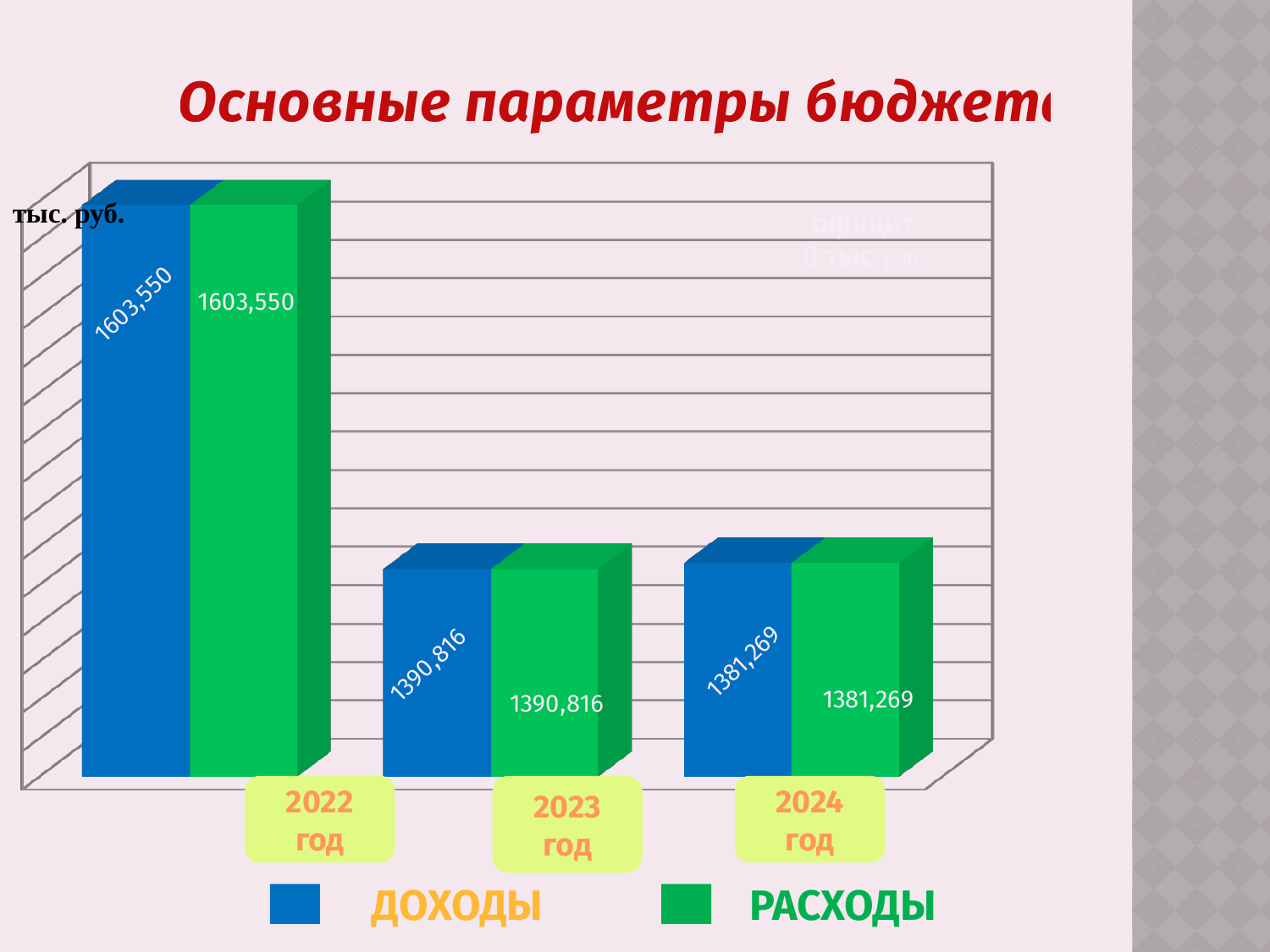

Основные параметры бюджета

[unsupported chart]

тыс. руб.
официт
0 тыс. руб.
2022 год
2023 год
2024 год
Доходы
расходы